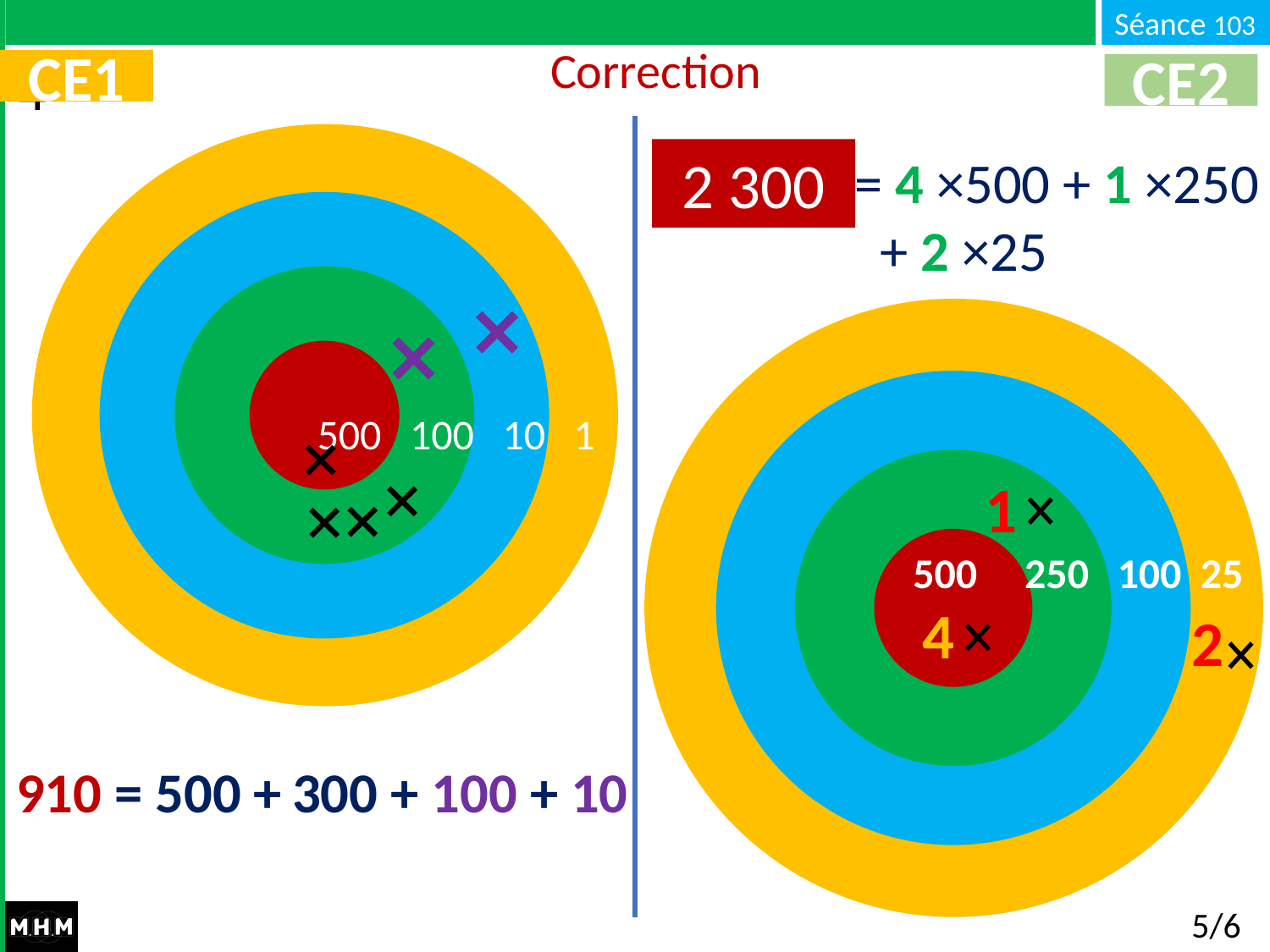

Correction
CE1
CE2

 500   100   10   1

2 300
= 4 ×500 + 1 ×250
  + 2 ×25

 500     250   100  25

1

4

2

300 + 100 + 10
910 = 500 +
5/6